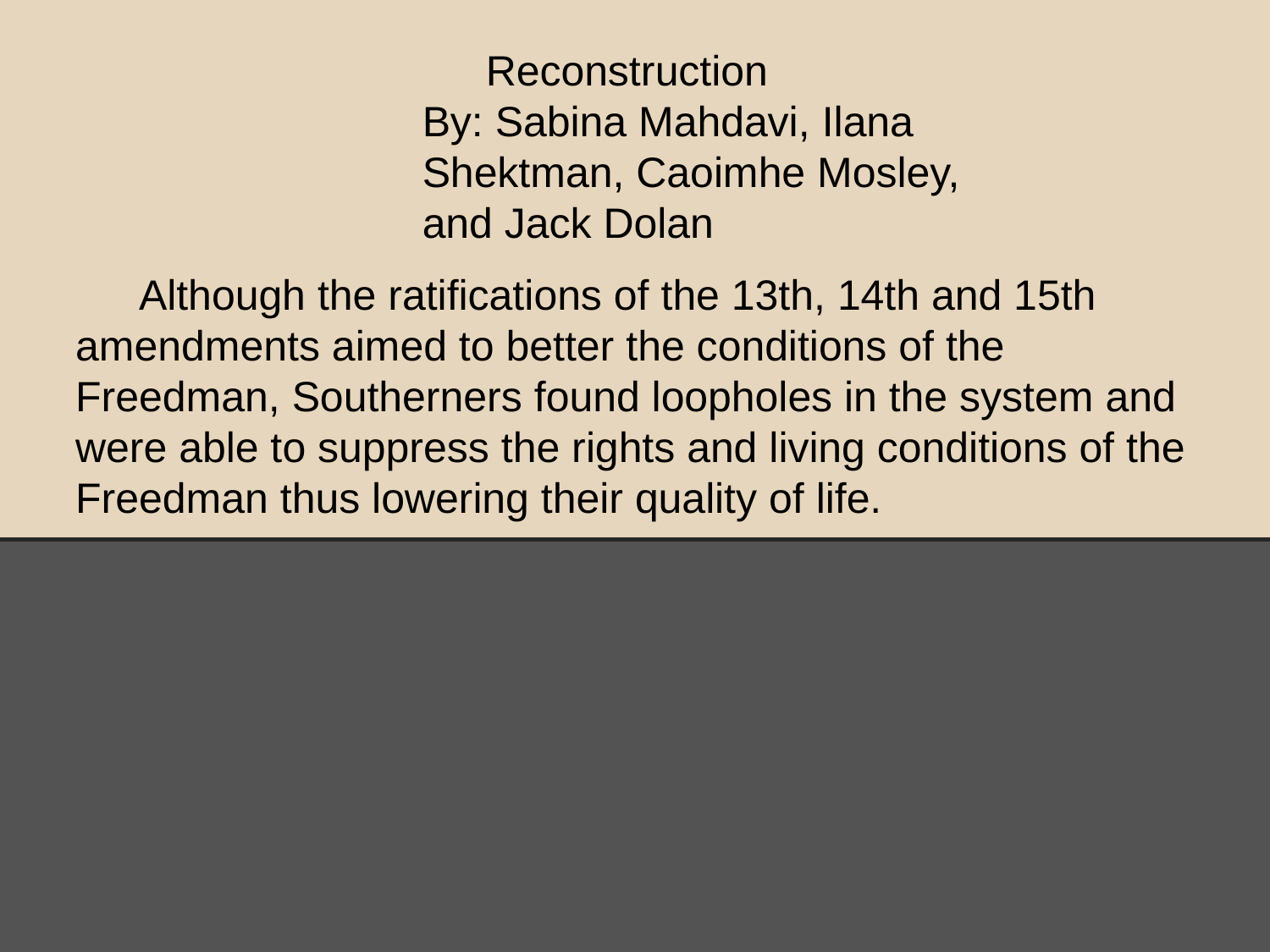

Reconstruction
By: Sabina Mahdavi, Ilana Shektman, Caoimhe Mosley,
and Jack Dolan

Although the ratifications of the 13th, 14th and 15th amendments aimed to better the conditions of the Freedman, Southerners found loopholes in the system and were able to suppress the rights and living conditions of the Freedman thus lowering their quality of life.